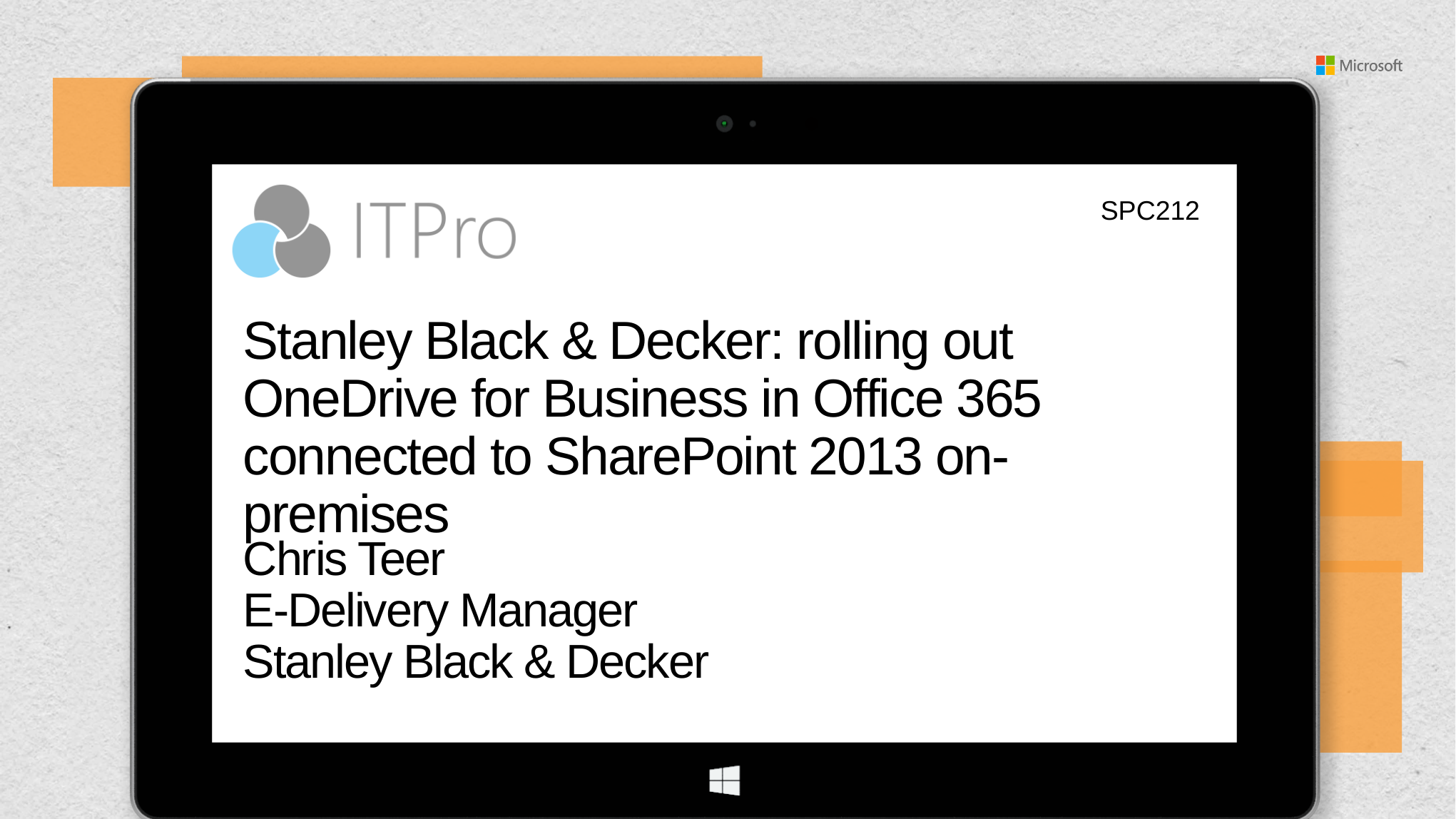

SPC212
# Stanley Black & Decker: rolling out OneDrive for Business in Office 365 connected to SharePoint 2013 on-premises
Chris Teer
E-Delivery Manager
Stanley Black & Decker